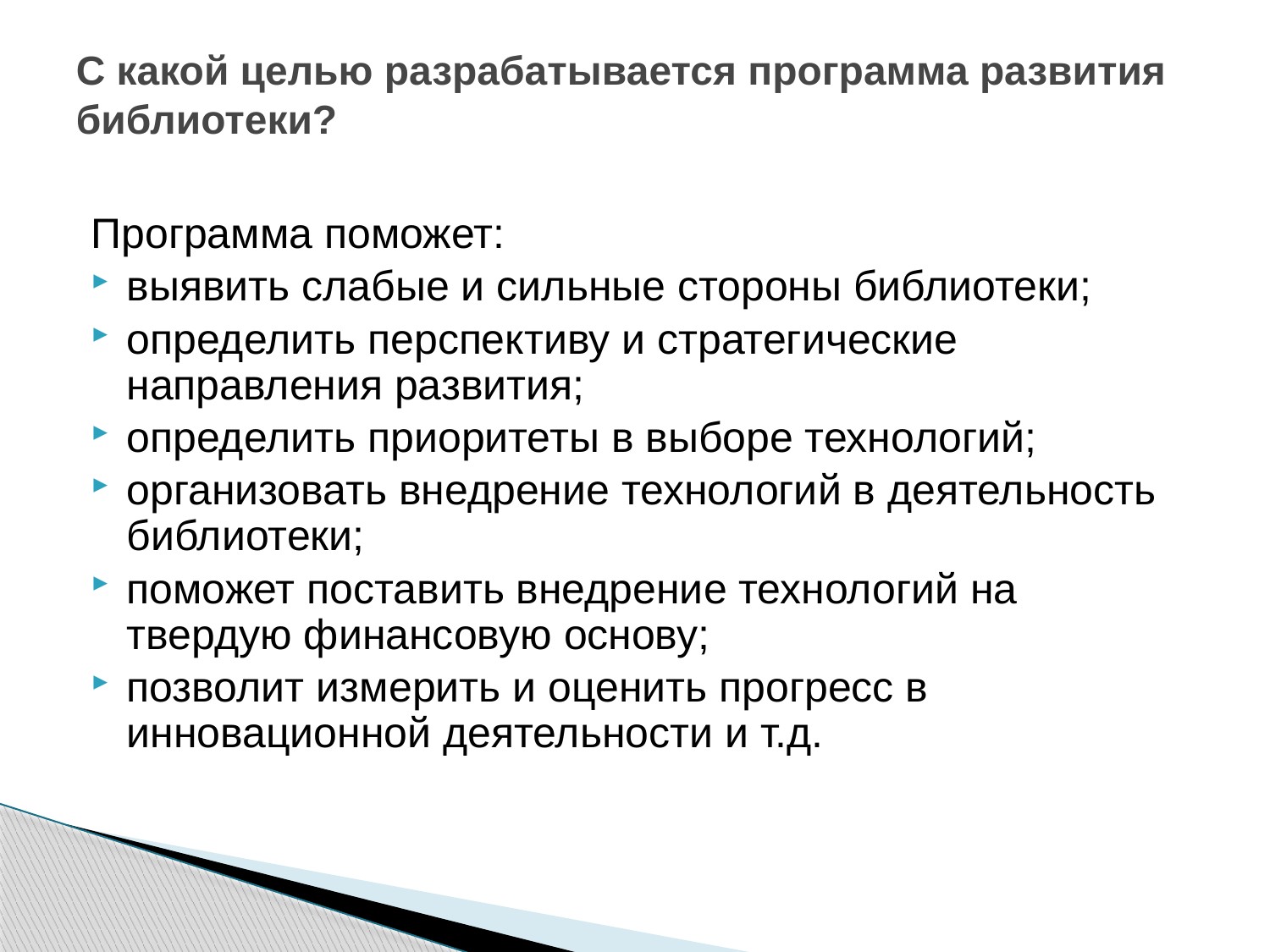

# С какой целью разрабатывается программа развития библиотеки?
Программа поможет:
выявить слабые и сильные стороны библиотеки;
определить перспективу и стратегические направления развития;
определить приоритеты в выборе технологий;
организовать внедрение технологий в деятельность библиотеки;
поможет поставить внедрение технологий на твердую финансовую основу;
позволит измерить и оценить прогресс в инновационной деятельности и т.д.